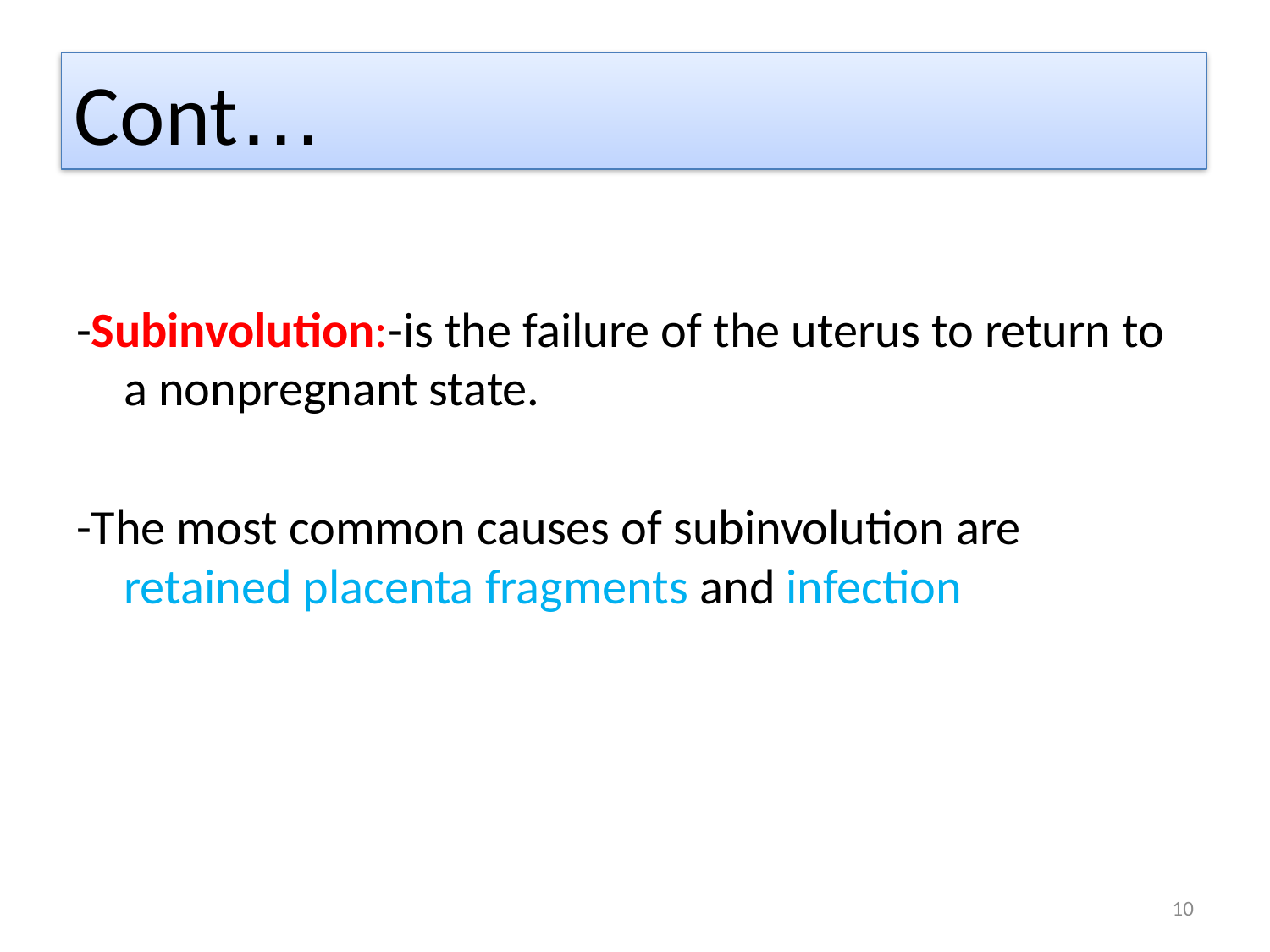

# Cont…

-Subinvolution:-is the failure of the uterus to return to a nonpregnant state.

-The most common causes of subinvolution are retained placenta fragments and infection
10